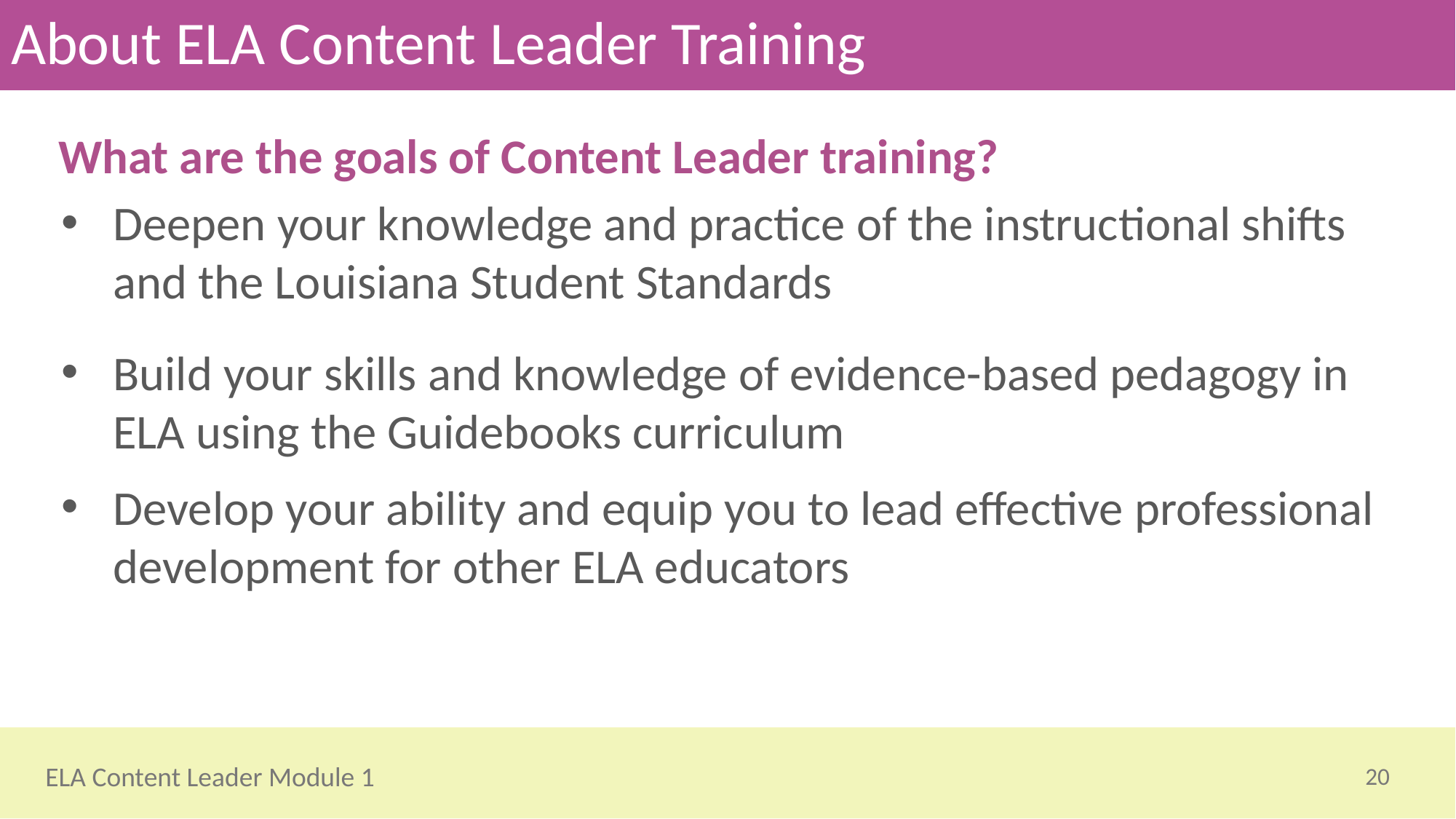

# About ELA Content Leader Training
What are the goals of Content Leader training?
Deepen your knowledge and practice of the instructional shifts and the Louisiana Student Standards
Build your skills and knowledge of evidence-based pedagogy in ELA using the Guidebooks curriculum
Develop your ability and equip you to lead effective professional development for other ELA educators

20